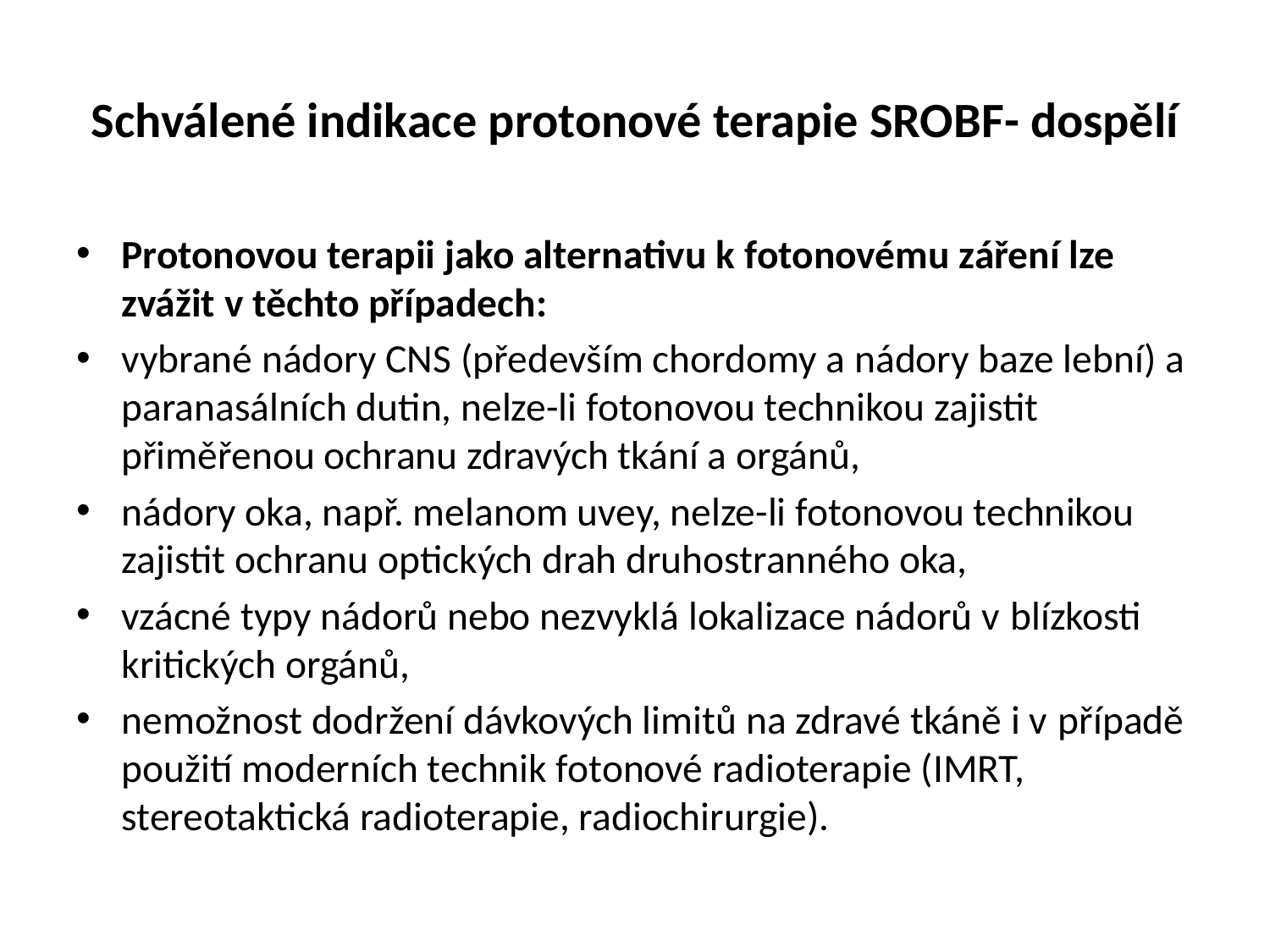

# Schválené indikace protonové terapie SROBF- dospělí
Protonovou terapii jako alternativu k fotonovému záření lze zvážit v těchto případech:
vybrané nádory CNS (především chordomy a nádory baze lební) a paranasálních dutin, nelze-li fotonovou technikou zajistit přiměřenou ochranu zdravých tkání a orgánů,
nádory oka, např. melanom uvey, nelze-li fotonovou technikou zajistit ochranu optických drah druhostranného oka,
vzácné typy nádorů nebo nezvyklá lokalizace nádorů v blízkosti kritických orgánů,
nemožnost dodržení dávkových limitů na zdravé tkáně i v případě použití moderních technik fotonové radioterapie (IMRT, stereotaktická radioterapie, radiochirurgie).